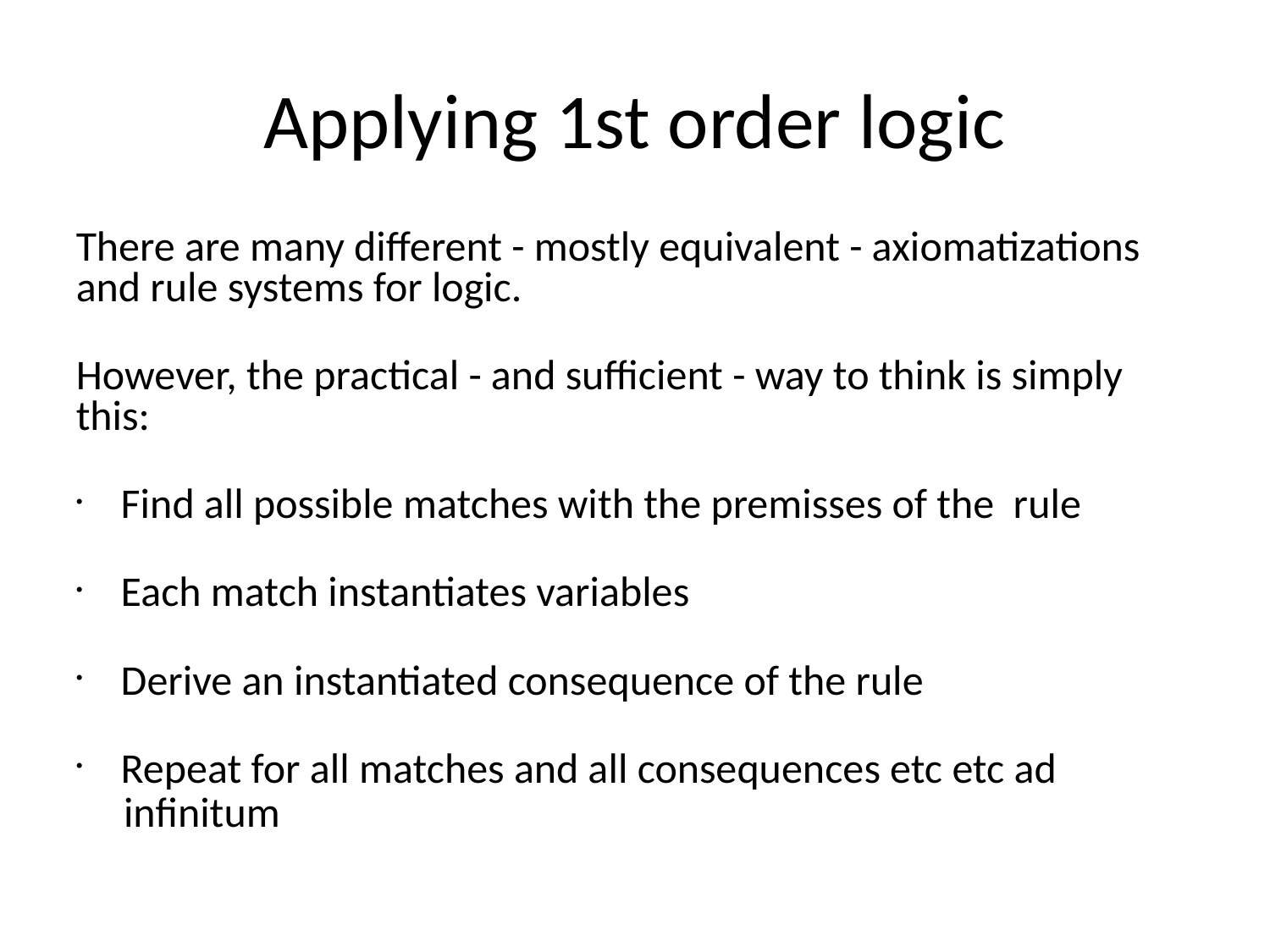

Applying 1st order logic
There are many different - mostly equivalent - axiomatizations and rule systems for logic.

However, the practical - and sufficient - way to think is simply this:

    Find all possible matches with the premisses of the  rule

    Each match instantiates variables

    Derive an instantiated consequence of the rule

    Repeat for all matches and all consequences etc etc ad
     infinitum